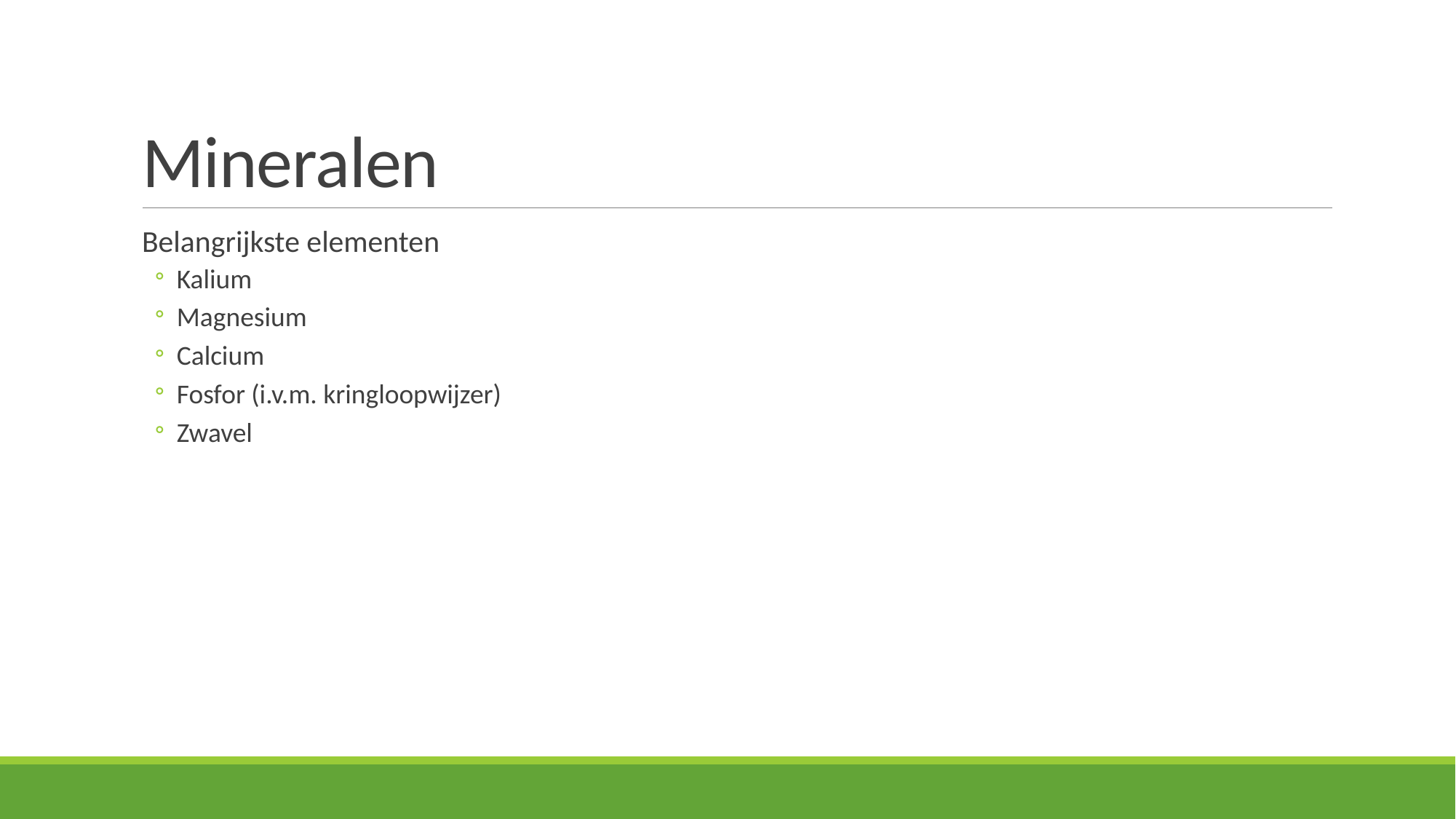

# Mineralen
Belangrijkste elementen
Kalium
Magnesium
Calcium
Fosfor (i.v.m. kringloopwijzer)
Zwavel